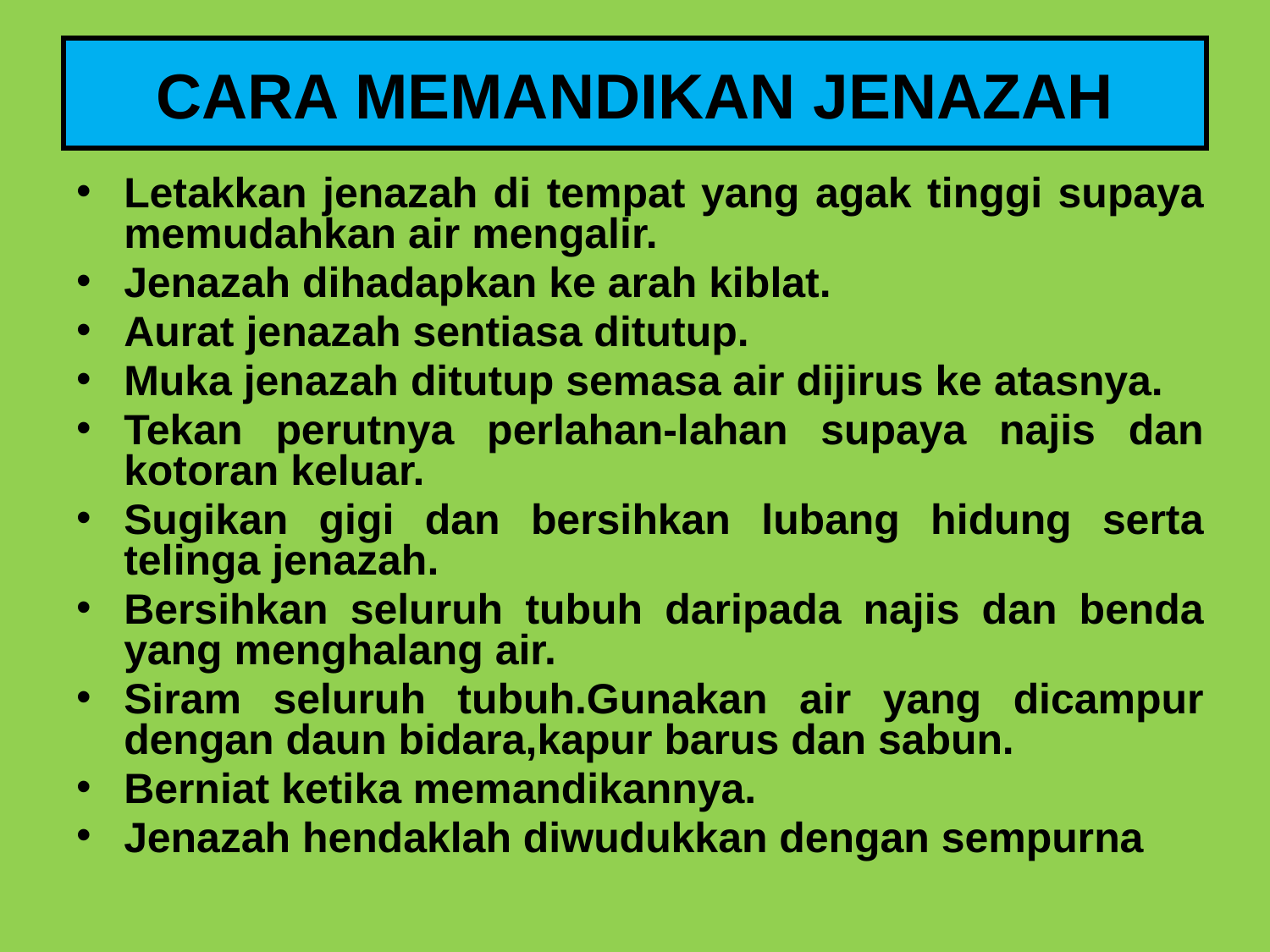

CARA MEMANDIKAN JENAZAH
Letakkan jenazah di tempat yang agak tinggi supaya memudahkan air mengalir.
Jenazah dihadapkan ke arah kiblat.
Aurat jenazah sentiasa ditutup.
Muka jenazah ditutup semasa air dijirus ke atasnya.
Tekan perutnya perlahan-lahan supaya najis dan kotoran keluar.
Sugikan gigi dan bersihkan lubang hidung serta telinga jenazah.
Bersihkan seluruh tubuh daripada najis dan benda yang menghalang air.
Siram seluruh tubuh.Gunakan air yang dicampur dengan daun bidara,kapur barus dan sabun.
Berniat ketika memandikannya.
Jenazah hendaklah diwudukkan dengan sempurna